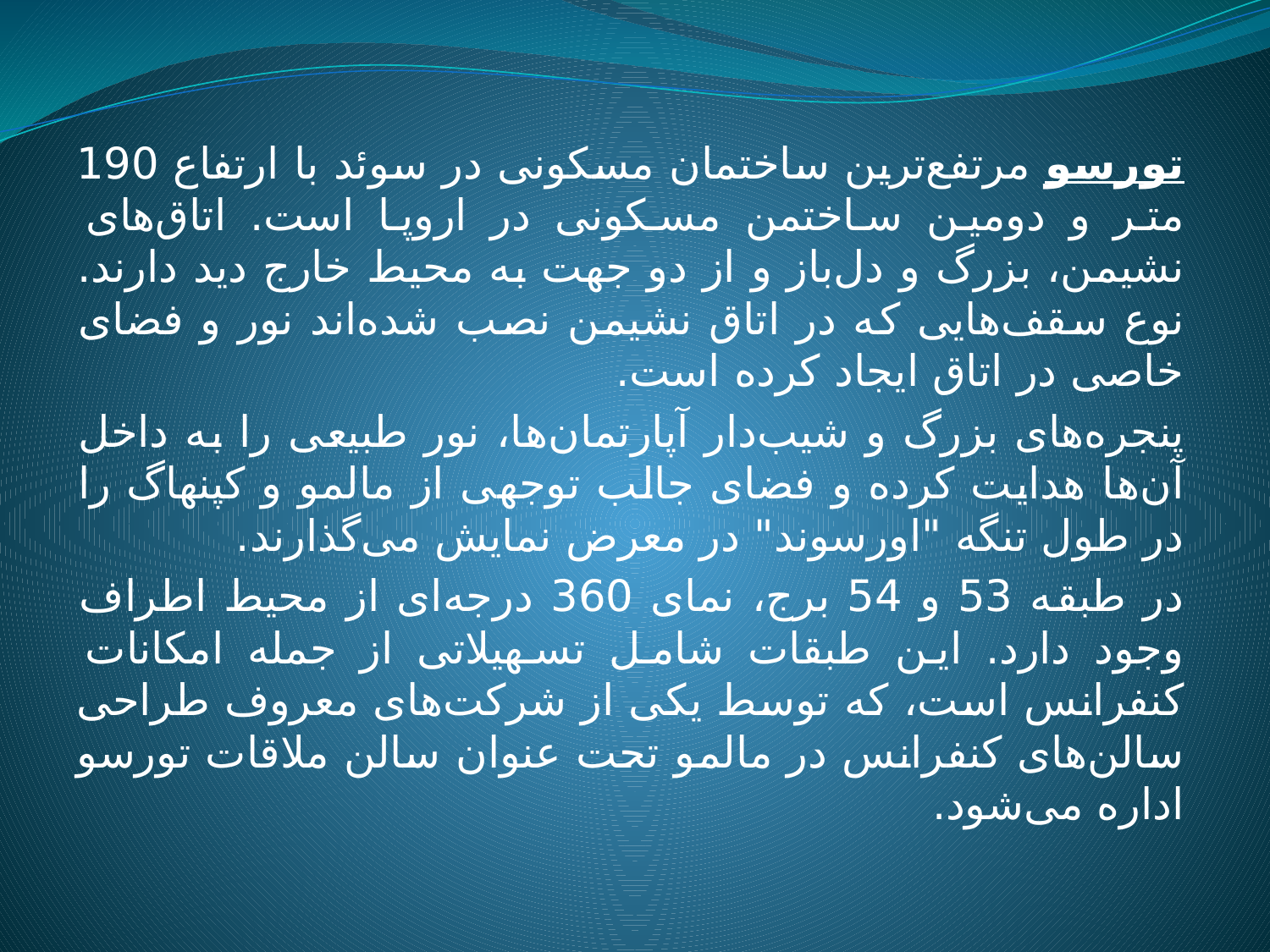

تورسو مرتفع‌ترین ساختمان مسکونی در سوئد با ارتفاع 190 متر و دومین ساختمن مسکونی در اروپا است. اتاق‌های نشیمن، بزرگ و دل‌باز و از دو جهت به محیط خارج دید دارند. نوع سقف‌هایی که در اتاق نشیمن نصب شده‌اند نور و فضای خاصی در اتاق ایجاد کرده است. ‌
پنجره‌های بزرگ و شیب‌دار آپارتمان‌ها، نور طبیعی را به داخل آن‌ها هدایت کرده و فضای جالب توجهی از مالمو و کپنهاگ را در طول تنگه "اورسوند" در معرض نمایش می‌گذارند.
در طبقه 53 و 54 برج، نمای 360 درجه‌ای از محیط اطراف وجود دارد. این طبقات شامل تسهیلاتی از جمله امکانات کنفرانس است، که توسط یکی از شرکت‌های معروف طراحی سالن‌های کنفرانس در مالمو تحت عنوان سالن ملاقات تورسو اداره می‌شود.